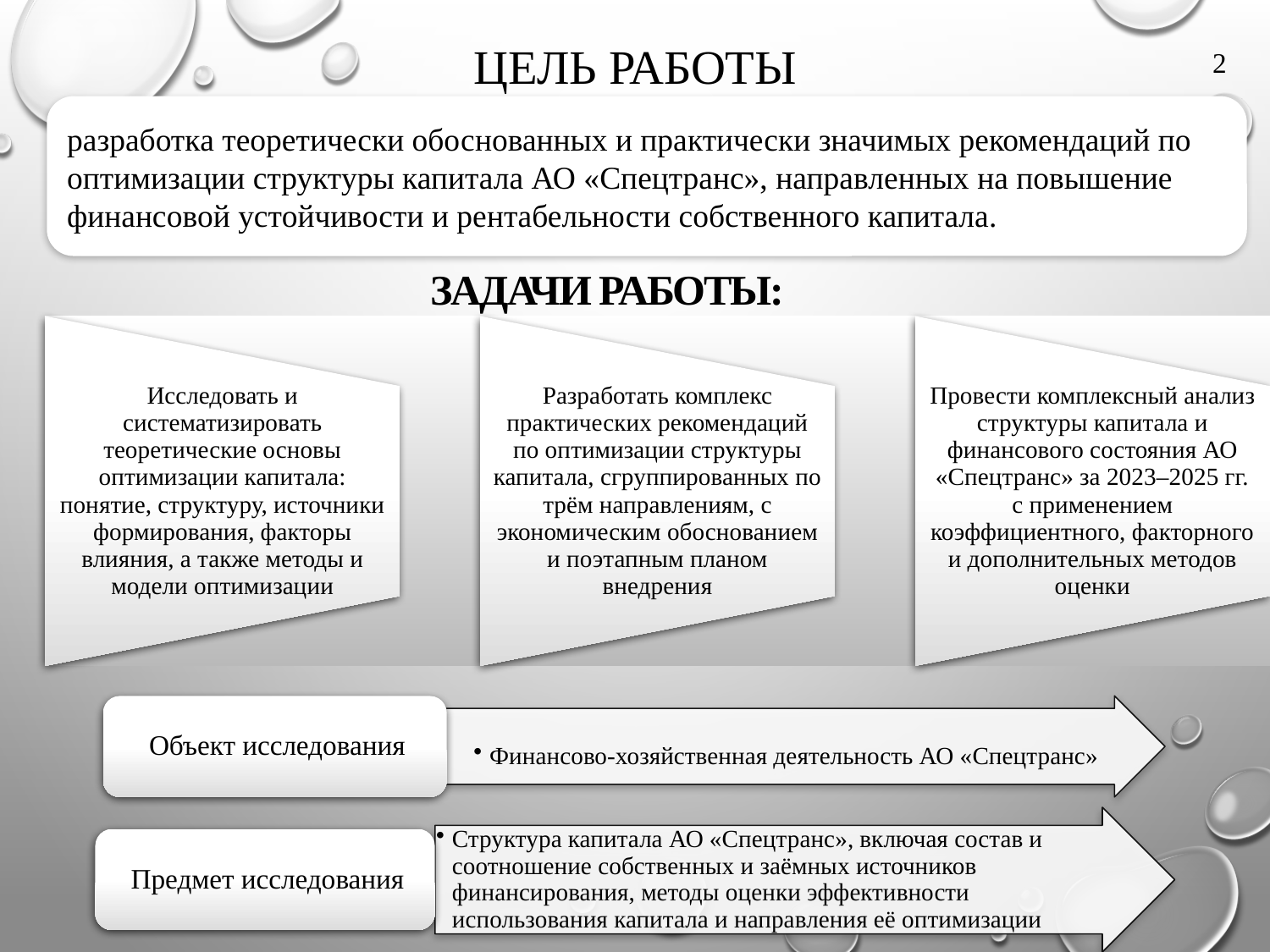

# Цель работы
2
разработка теоретически обоснованных и практически значимых рекомендаций по оптимизации структуры капитала АО «Спецтранс», направленных на повышение финансовой устойчивости и рентабельности собственного капитала.
Задачи работы:
Исследовать и систематизировать теоретические основы оптимизации капитала: понятие, структуру, источники формирования, факторы влияния, а также методы и модели оптимизации
Провести комплексный анализ структуры капитала и финансового состояния АО «Спецтранс» за 2023–2025 гг. с применением коэффициентного, факторного и дополнительных методов оценки
Разработать комплекс практических рекомендаций по оптимизации структуры капитала, сгруппированных по трём направлениям, с экономическим обоснованием и поэтапным планом внедрения

Финансово-хозяйственная деятельность АО «Спецтранс»
Объект исследования
Структура капитала АО «Спецтранс», включая состав и соотношение собственных и заёмных источников финансирования, методы оценки эффективности использования капитала и направления её оптимизации
Предмет исследования